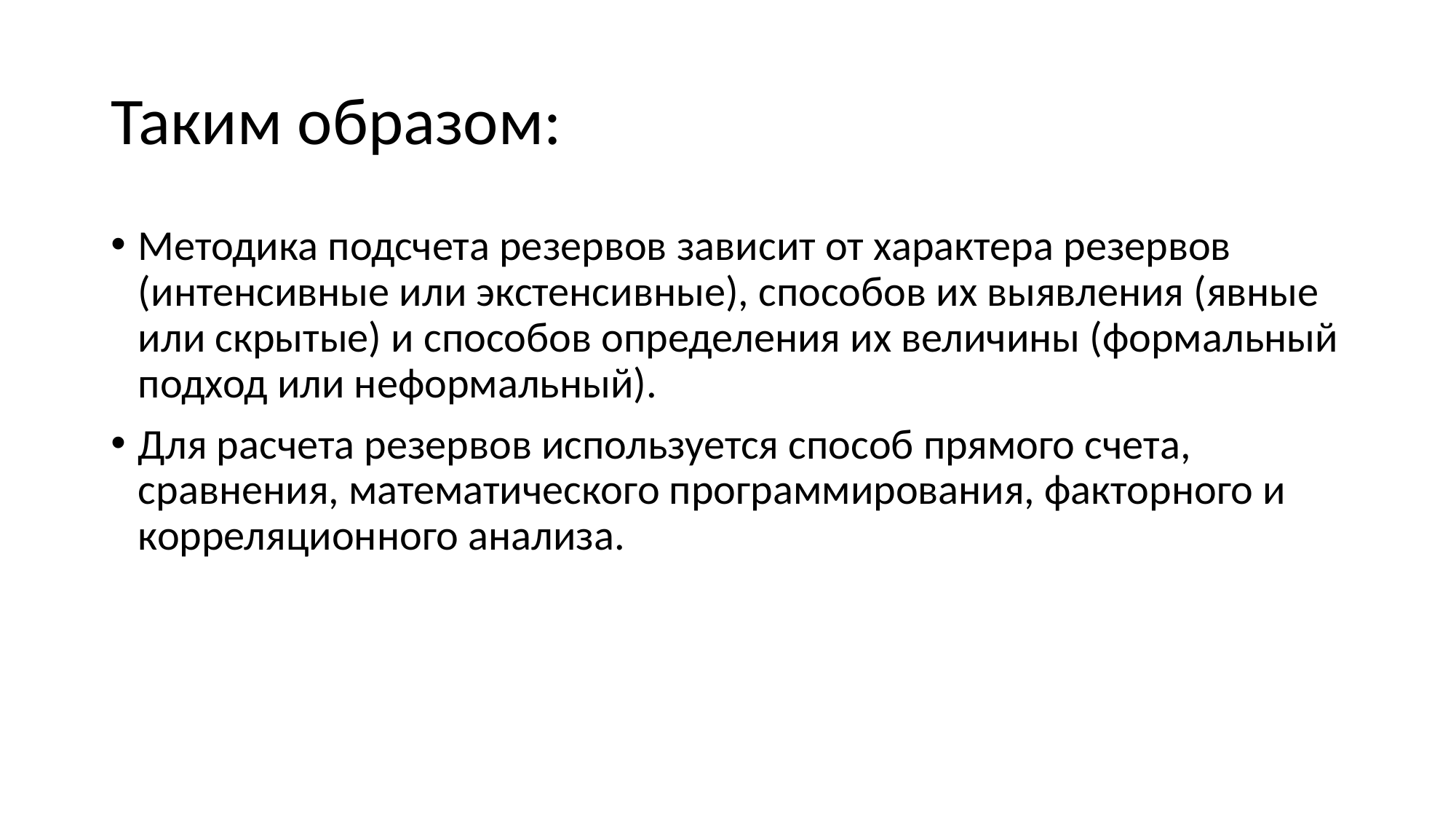

# Таким образом:
Методика подсчета резервов зависит от характера резервов (интенсивные или экстенсивные), способов их выявления (явные или скрытые) и способов определения их величины (формальный подход или неформальный).
Для расчета резервов используется способ прямого счета, сравнения, математического программирования, факторного и корреляционного анализа.